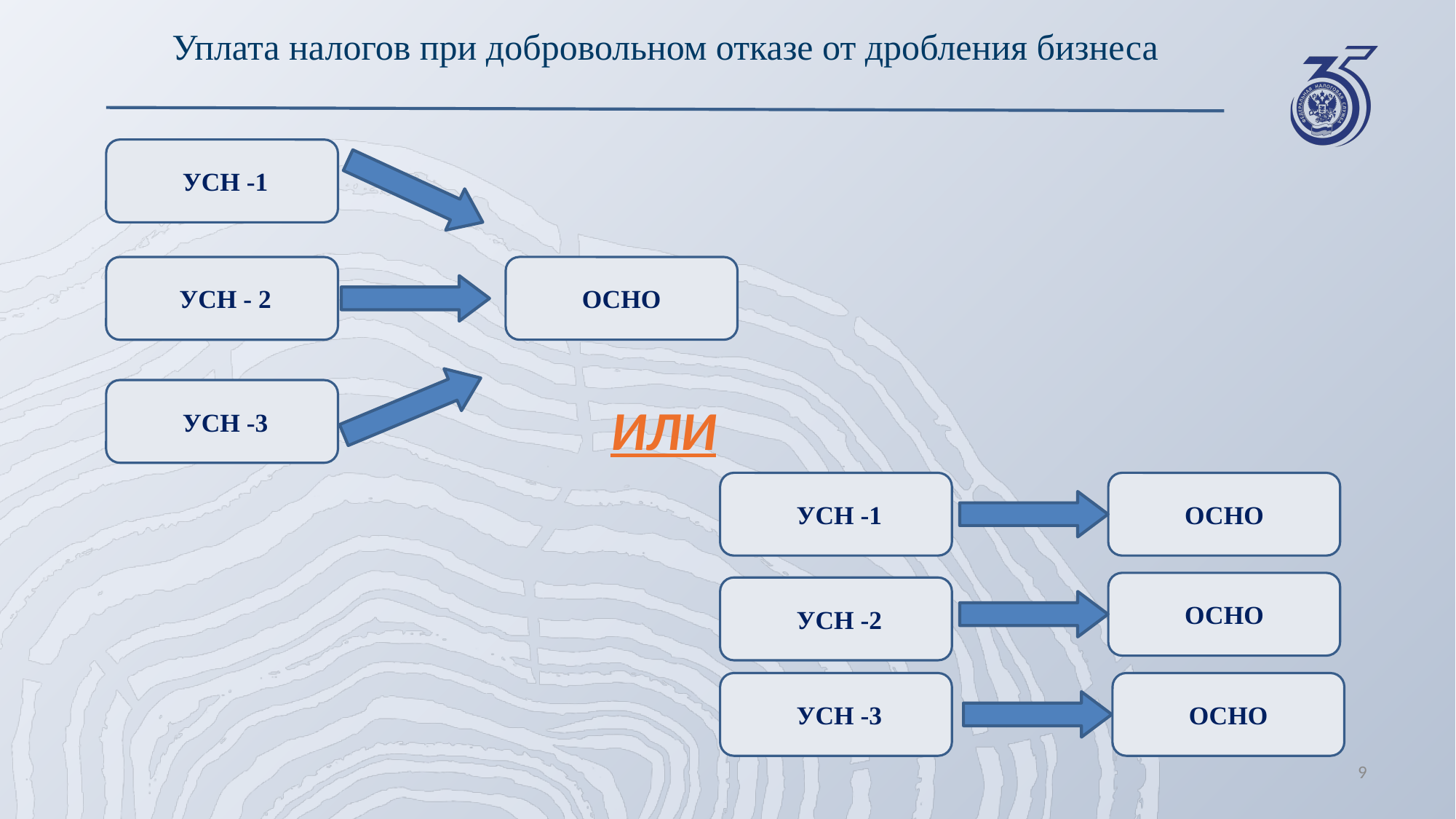

Уплата налогов при добровольном отказе от дробления бизнеса
 УСН -1

 ОСНО
 УСН - 2

 УСН -3

ИЛИ
 УСН -1
 ОСНО

 ОСНО
 УСН -2

 ОСНО
 УСН -3

9